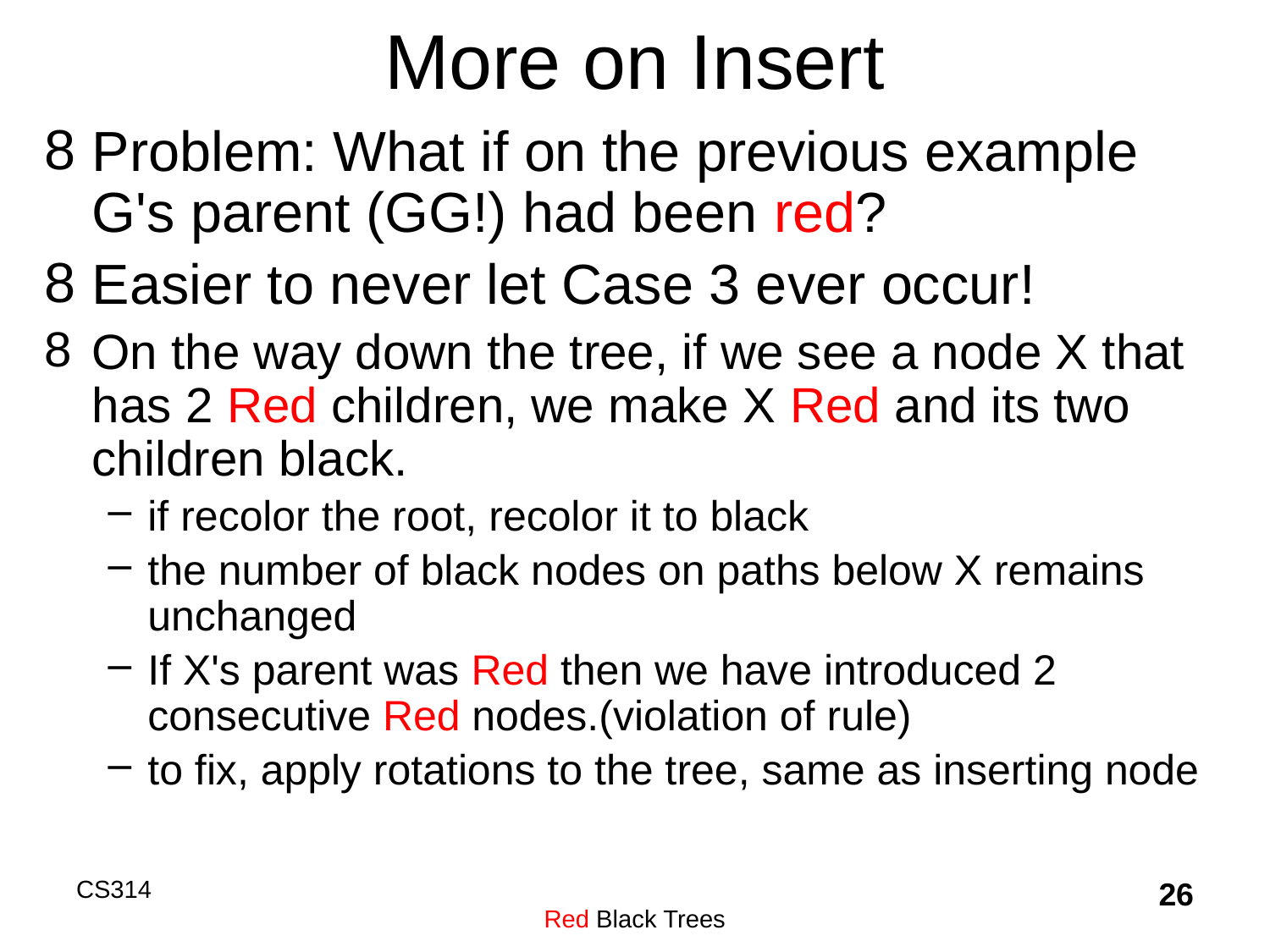

# More on Insert
Problem: What if on the previous example G's parent (GG!) had been red?
Easier to never let Case 3 ever occur!
On the way down the tree, if we see a node X that has 2 Red children, we make X Red and its two children black.
if recolor the root, recolor it to black
the number of black nodes on paths below X remains unchanged
If X's parent was Red then we have introduced 2 consecutive Red nodes.(violation of rule)
to fix, apply rotations to the tree, same as inserting node

CS314

Red Black Trees
26